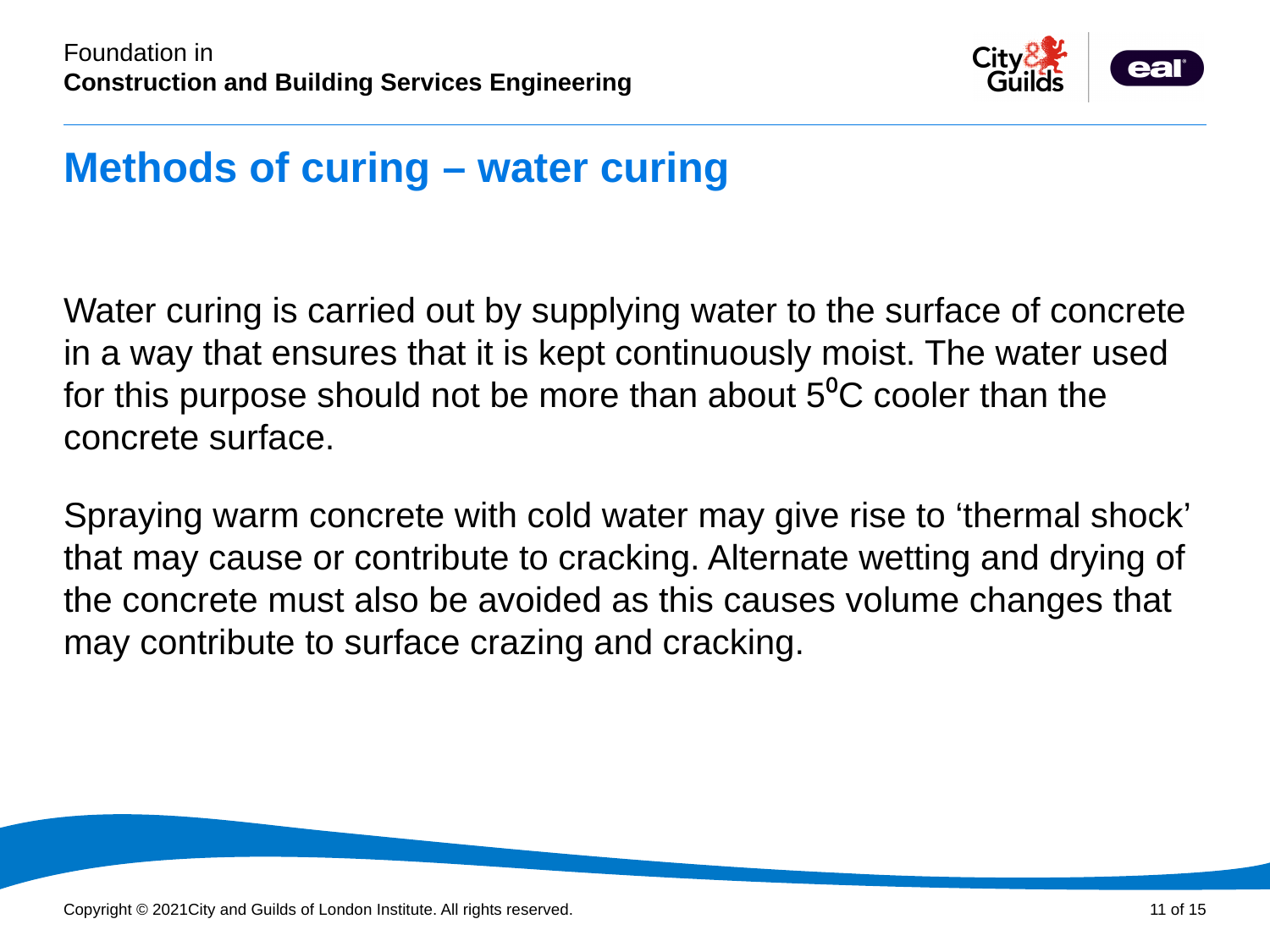

# Methods of curing – water curing

Water curing is carried out by supplying water to the surface of concrete in a way that ensures that it is kept continuously moist. The water used for this purpose should not be more than about 5⁰C cooler than the concrete surface.
Spraying warm concrete with cold water may give rise to ‘thermal shock’ that may cause or contribute to cracking. Alternate wetting and drying of the concrete must also be avoided as this causes volume changes that may contribute to surface crazing and cracking.